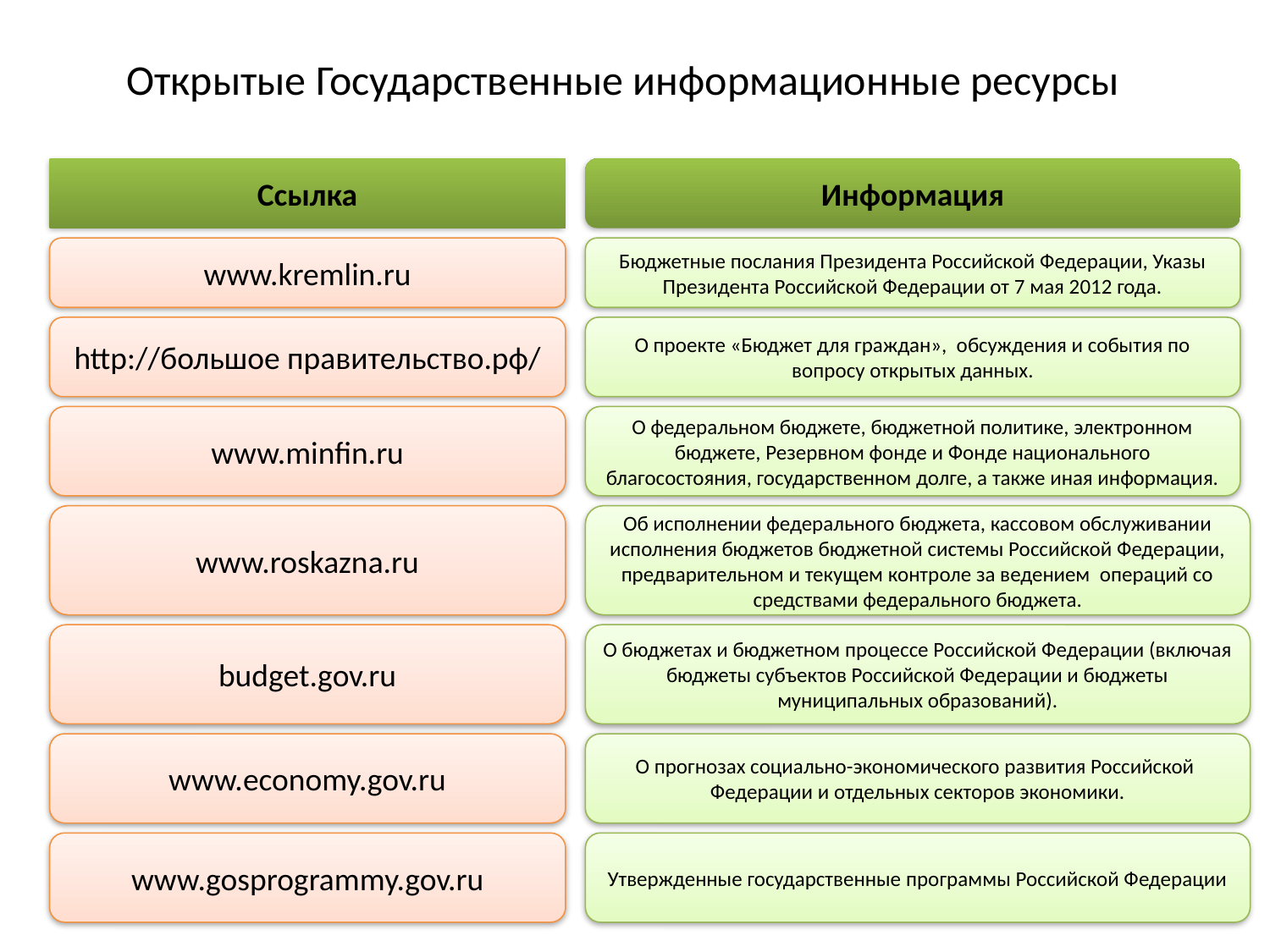

# Открытые Государственные информационные ресурсы
Информация
Ссылка
www.kremlin.ru
Бюджетные послания Президента Российской Федерации, Указы Президента Российской Федерации от 7 мая 2012 года.
http://большое правительство.рф/
О проекте «Бюджет для граждан»,  обсуждения и события по вопросу открытых данных.
www.minfin.ru
О федеральном бюджете, бюджетной политике, электронном бюджете, Резервном фонде и Фонде национального благосостояния, государственном долге, а также иная информация.
www.roskazna.ru
Об исполнении федерального бюджета, кассовом обслуживании исполнения бюджетов бюджетной системы Российской Федерации, предварительном и текущем контроле за ведением  операций со средствами федерального бюджета.
budget.gov.ru
О бюджетах и бюджетном процессе Российской Федерации (включая бюджеты субъектов Российской Федерации и бюджеты муниципальных образований).
www.economy.gov.ru
О прогнозах социально-экономического развития Российской  Федерации и отдельных секторов экономики.
www.gosprogrammy.gov.ru
Утвержденные государственные программы Российской Федерации